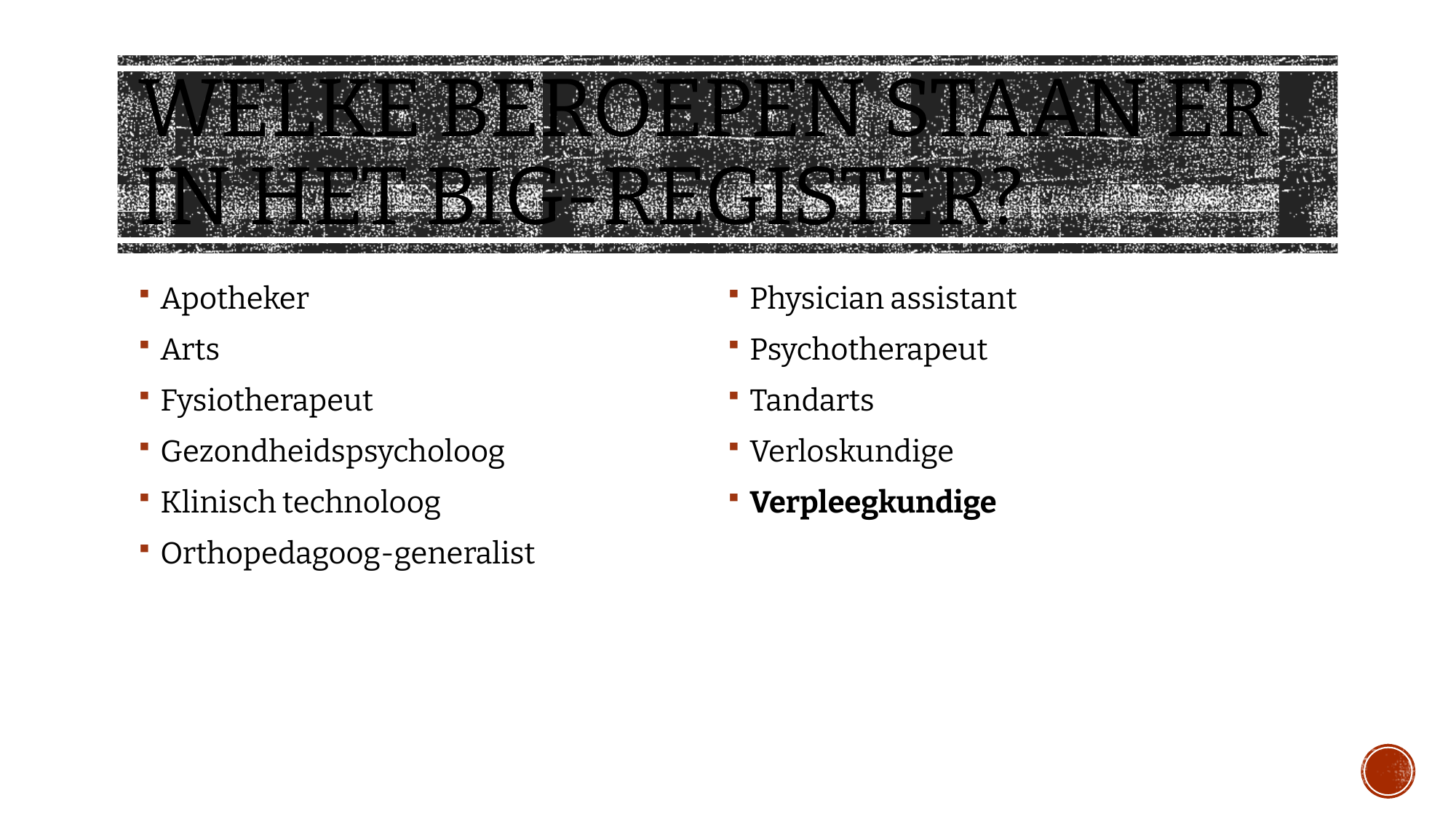

# Welke beroepen staan er in het big-register?

Apotheker
Arts
Fysiotherapeut
Gezondheidspsycholoog
Klinisch technoloog
Orthopedagoog-generalist
Physician assistant
Psychotherapeut
Tandarts
Verloskundige
Verpleegkundige